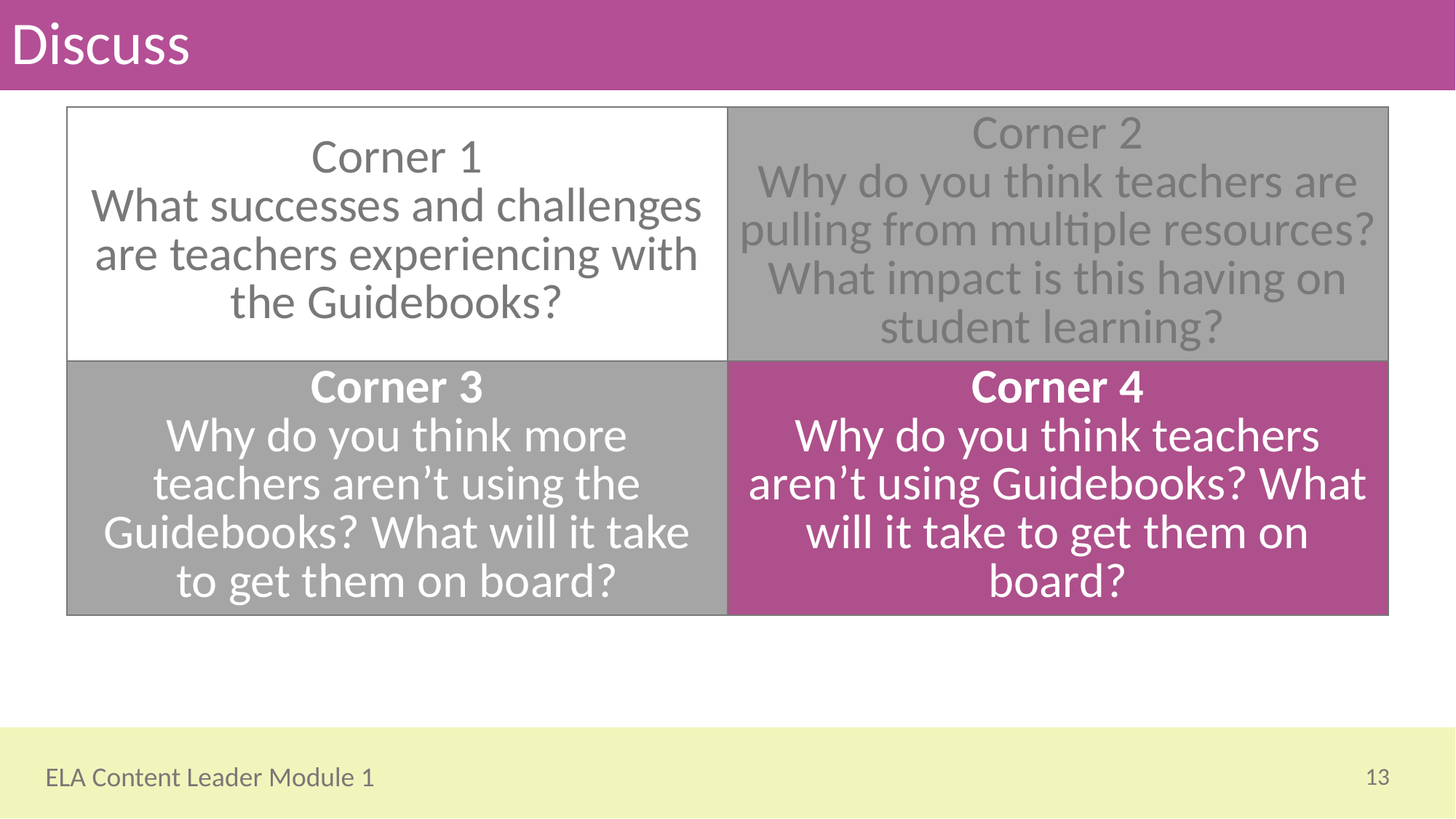

# Discuss
| Corner 1 What successes and challenges are teachers experiencing with the Guidebooks? | Corner 2 Why do you think teachers are pulling from multiple resources? What impact is this having on student learning? |
| --- | --- |
| Corner 3 Why do you think more teachers aren’t using the Guidebooks? What will it take to get them on board? | Corner 4 Why do you think teachers aren’t using Guidebooks? What will it take to get them on board? |
13